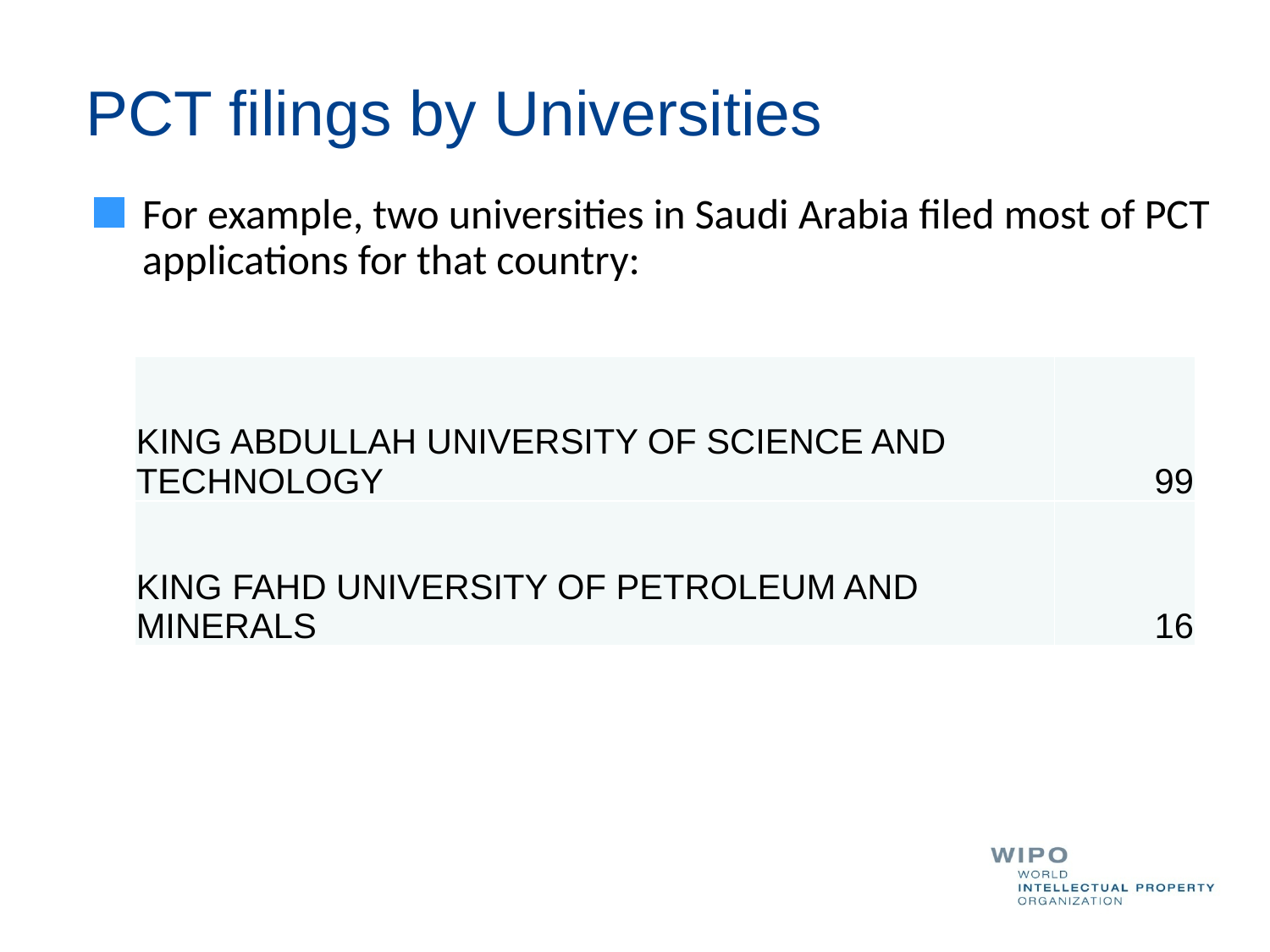

# PCT filings by Universities
For example, two universities in Saudi Arabia filed most of PCT applications for that country:
| KING ABDULLAH UNIVERSITY OF SCIENCE AND TECHNOLOGY | 99 |
| --- | --- |
| KING FAHD UNIVERSITY OF PETROLEUM AND MINERALS | 16 |